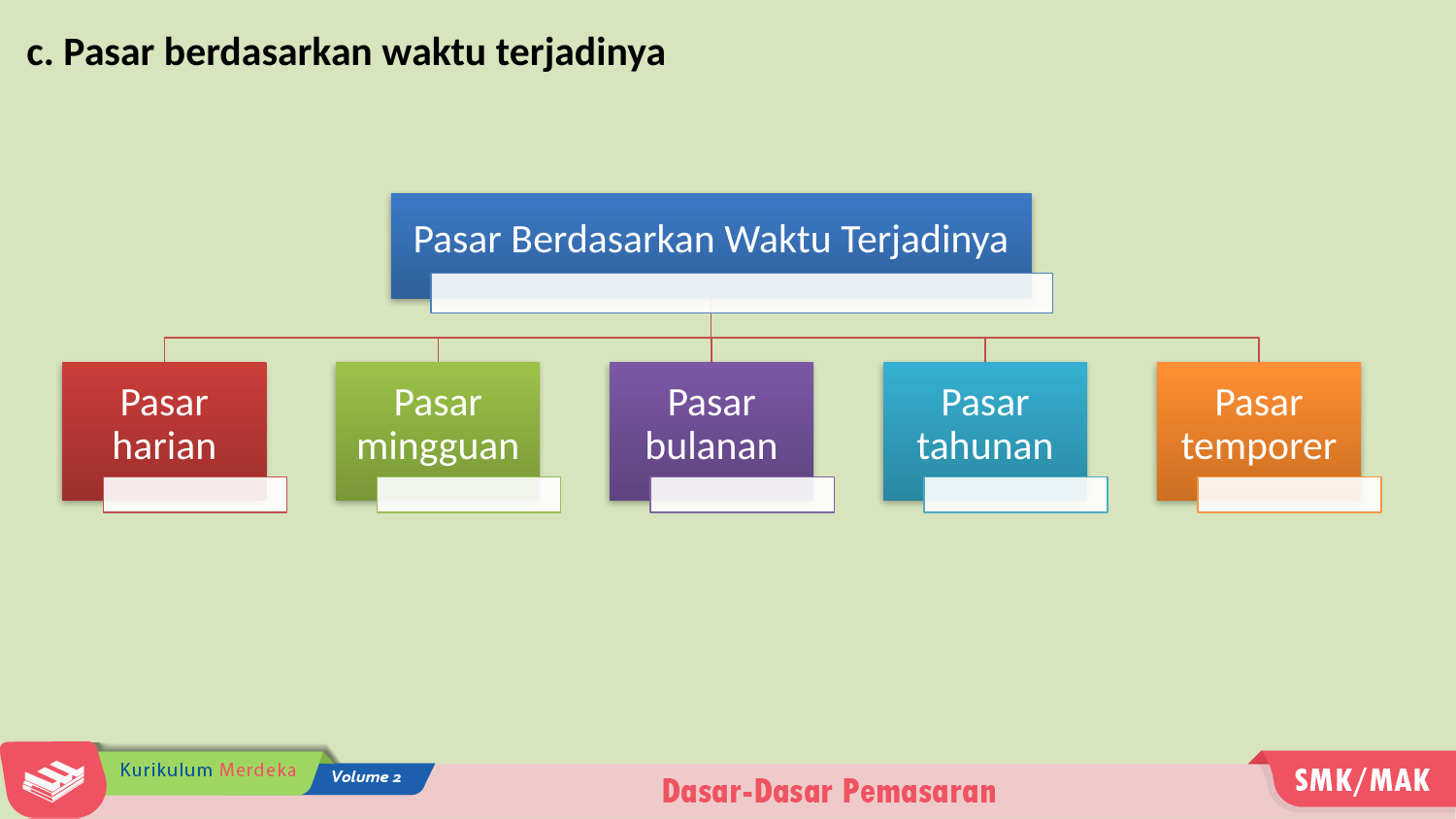

Pasar Berdasarkan Waktu Terjadinya

Pasar harian

Pasar mingguan

Pasar bulanan

Pasar tahunan

Pasar temporer

c. Pasar berdasarkan waktu terjadinya